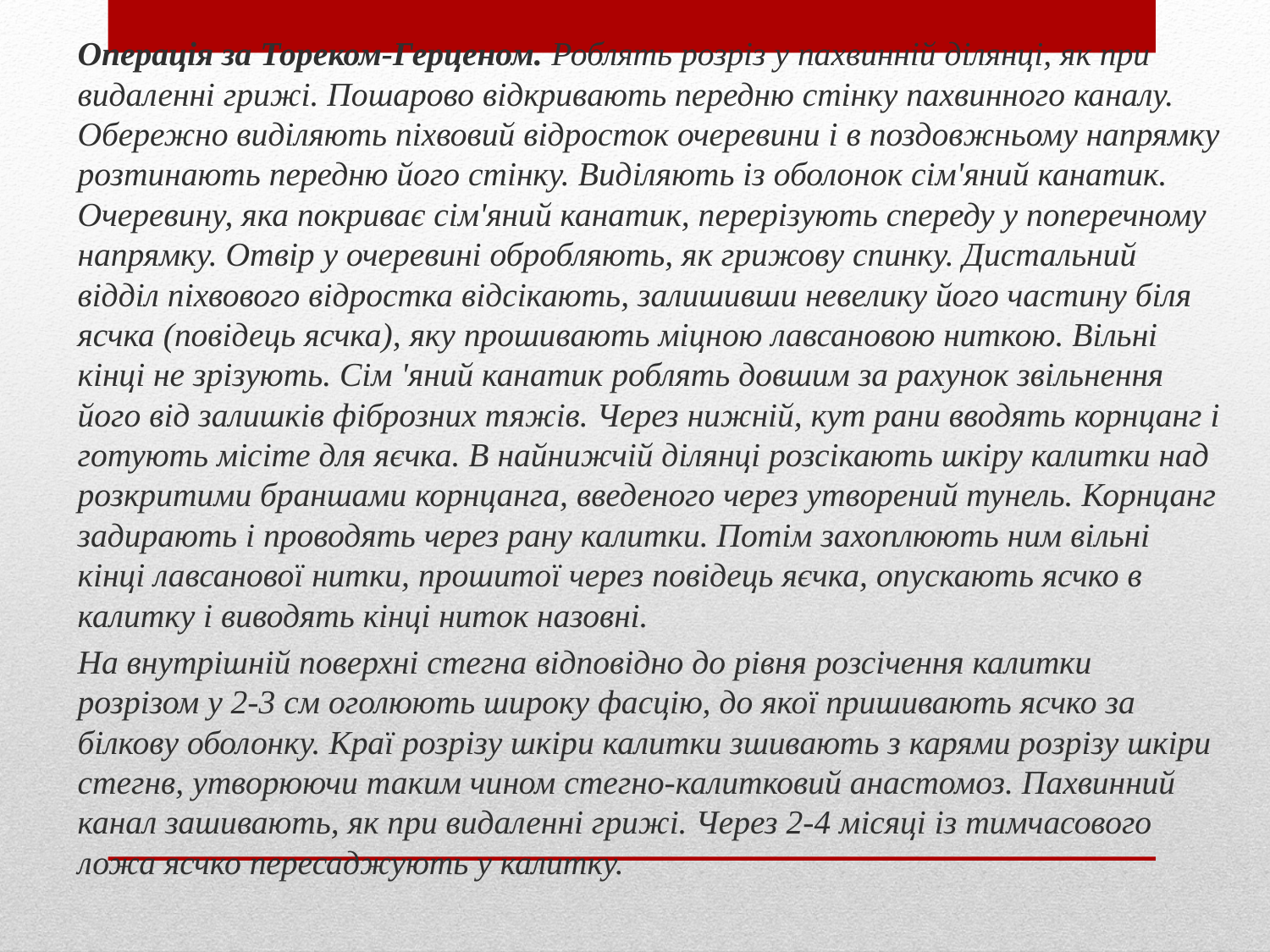

Операція за Тореком-Герценом. Роблять розріз у пахвинній ділянці, як при видаленні грижі. Пошарово відкривають передню стінку пахвинного каналу. Обережно виділяють піхвовий відросток очеревини і в поздовжньому напрямку розтинають передню його стінку. Виділяють із оболонок сім'яний канатик. Очеревину, яка покриває сім'яний канатик, перерізують спереду у поперечному напрямку. Отвір у очеревині обробляють, як грижову спинку. Дистальний відділ піхвового відростка відсікають, залишивши невелику його частину біля ясчка (повідець ясчка), яку прошивають міцною лавсановою ниткою. Вільні кінці не зрізують. Сім 'яний канатик роблять довшим за рахунок звільнення його від залишків фіброзних тяжів. Через нижній, кут рани вводять корнцанг і готують місіте для яєчка. В найнижчій ділянці розсікають шкіру калитки над розкритими браншами корнцанга, введеного через утворений тунель. Корнцанг задирають і проводять через рану калитки. Потім захоплюють ним вільні кінці лавсанової нитки, прошитої через повідець яєчка, опускають ясчко в калитку і виводять кінці ниток назовні.
На внутрішній поверхні стегна відповідно до рівня розсічення калитки розрізом у 2-3 см оголюють широку фасцію, до якої пришивають ясчко за білкову оболонку. Краї розрізу шкіри калитки зшивають з карями розрізу шкіри стегнв, утворюючи таким чином стегно-калитковий анастомоз. Пахвинний канал зашивають, як при видаленні грижі. Через 2-4 місяці із тимчасового ложа ясчко пересаджують у калитку.